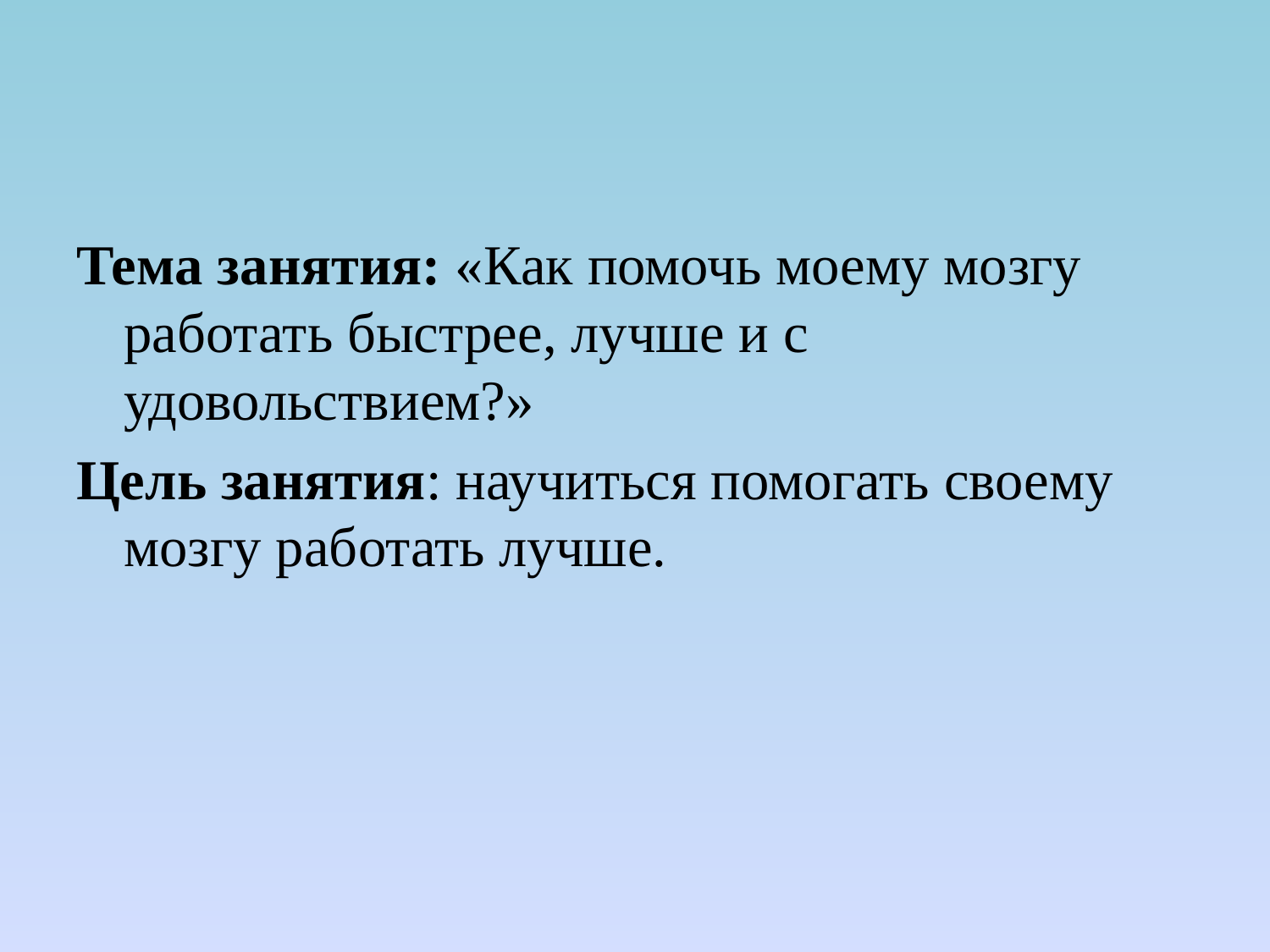

Тема занятия: «Как помочь моему мозгу работать быстрее, лучше и с удовольствием?»
Цель занятия: научиться помогать своему мозгу работать лучше.